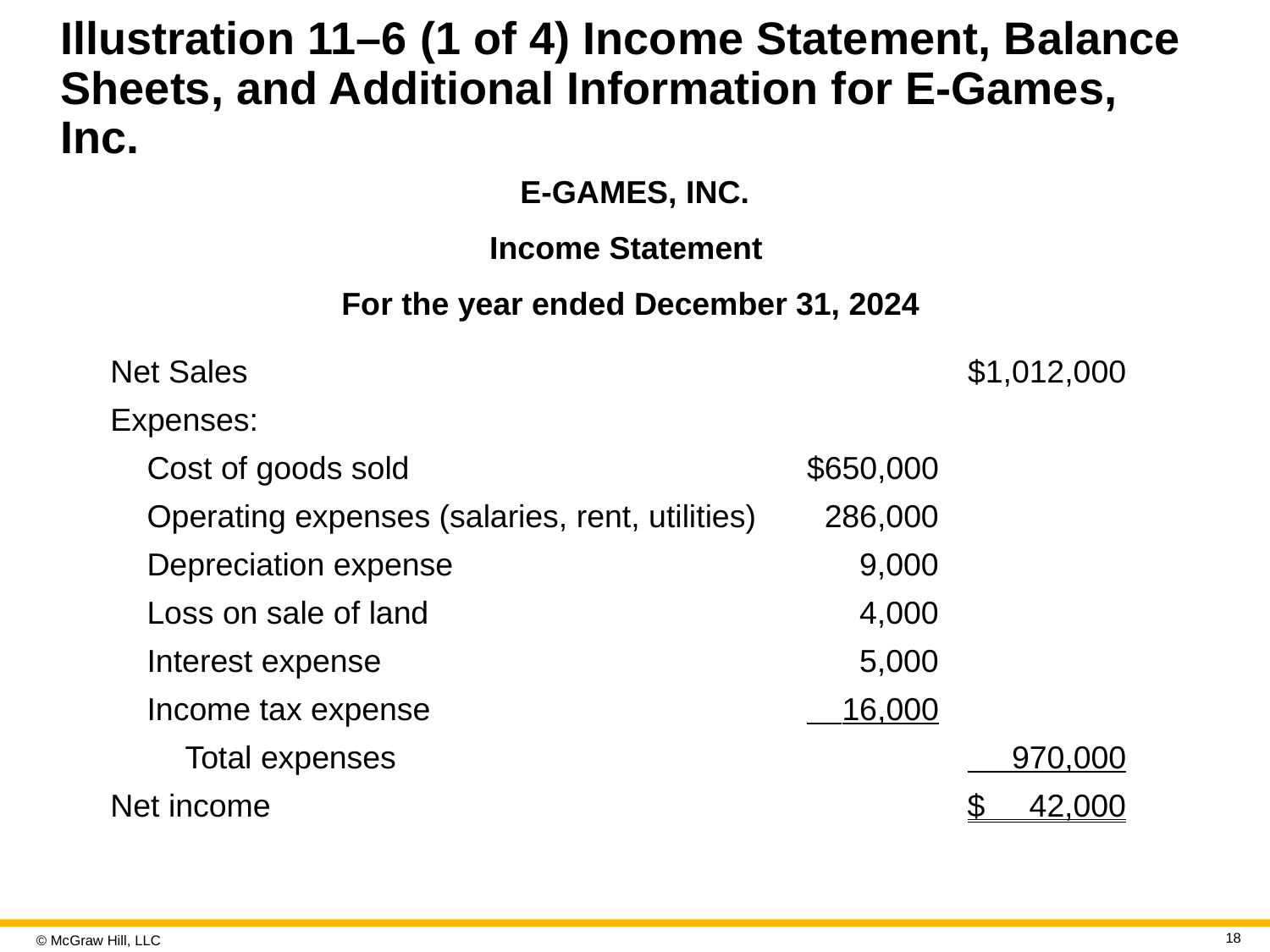

# Illustration 11–6 (1 of 4) Income Statement, Balance Sheets, and Additional Information for E-Games, Inc.
E-GAMES, INC.
Income Statement
For the year ended December 31, 2024
| Net Sales |  | $1,012,000 |
| --- | --- | --- |
| Expenses: |  |  |
| Cost of goods sold | $650,000 |  |
| Operating expenses (salaries, rent, utilities) | 286,000 |  |
| Depreciation expense | 9,000 |  |
| Loss on sale of land | 4,000 |  |
| Interest expense | 5,000 |  |
| Income tax expense | 16,000 |  |
| Total expenses |  | 970,000 |
| Net income |  | $ 42,000 |
18